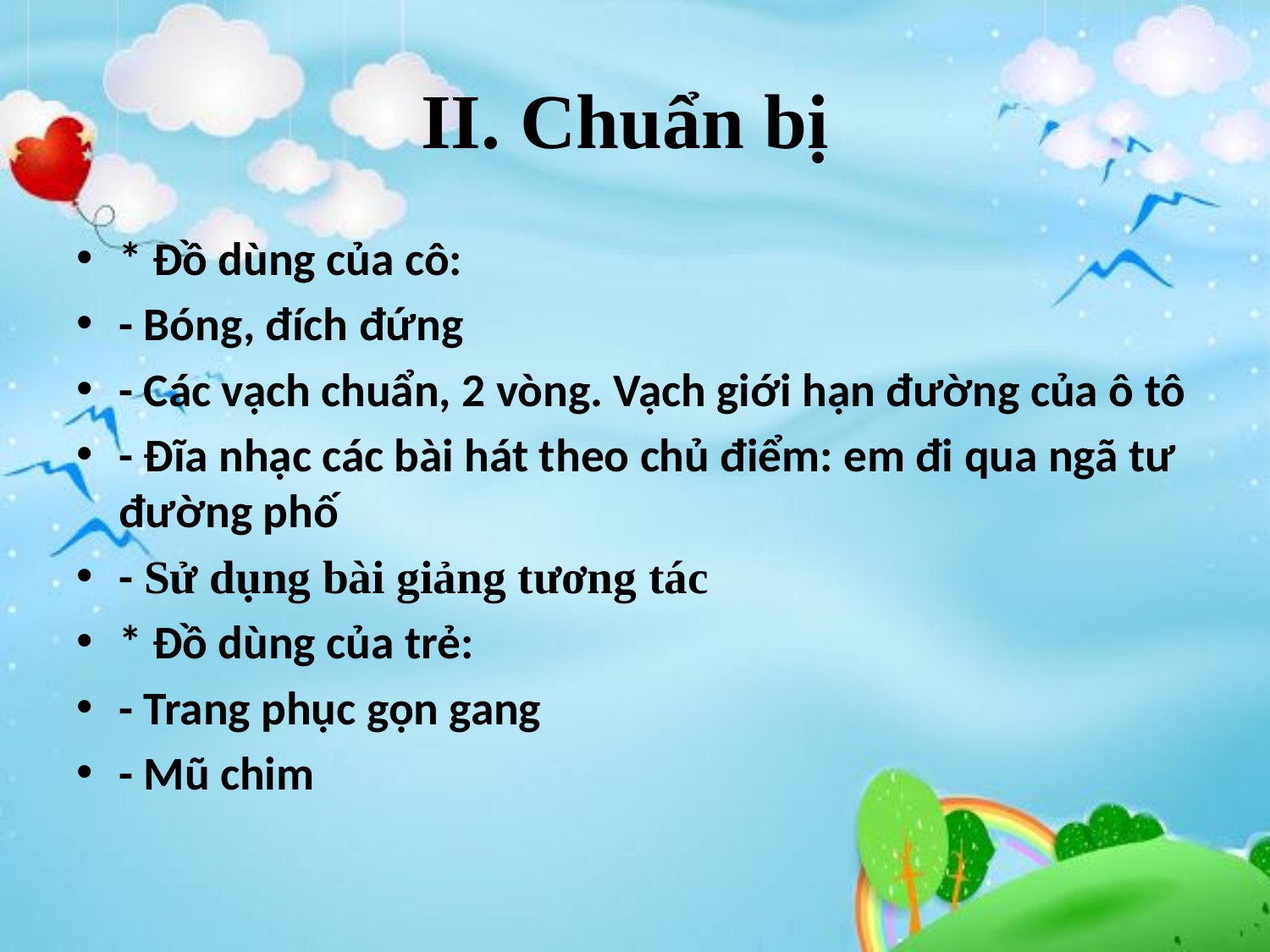

# II. Chuẩn bị
* Đồ dùng của cô:
- Bóng, đích đứng
- Các vạch chuẩn, 2 vòng. Vạch giới hạn đường của ô tô
- Đĩa nhạc các bài hát theo chủ điểm: em đi qua ngã tư đường phố
- Sử dụng bài giảng tương tác
* Đồ dùng của trẻ:
- Trang phục gọn gang
- Mũ chim